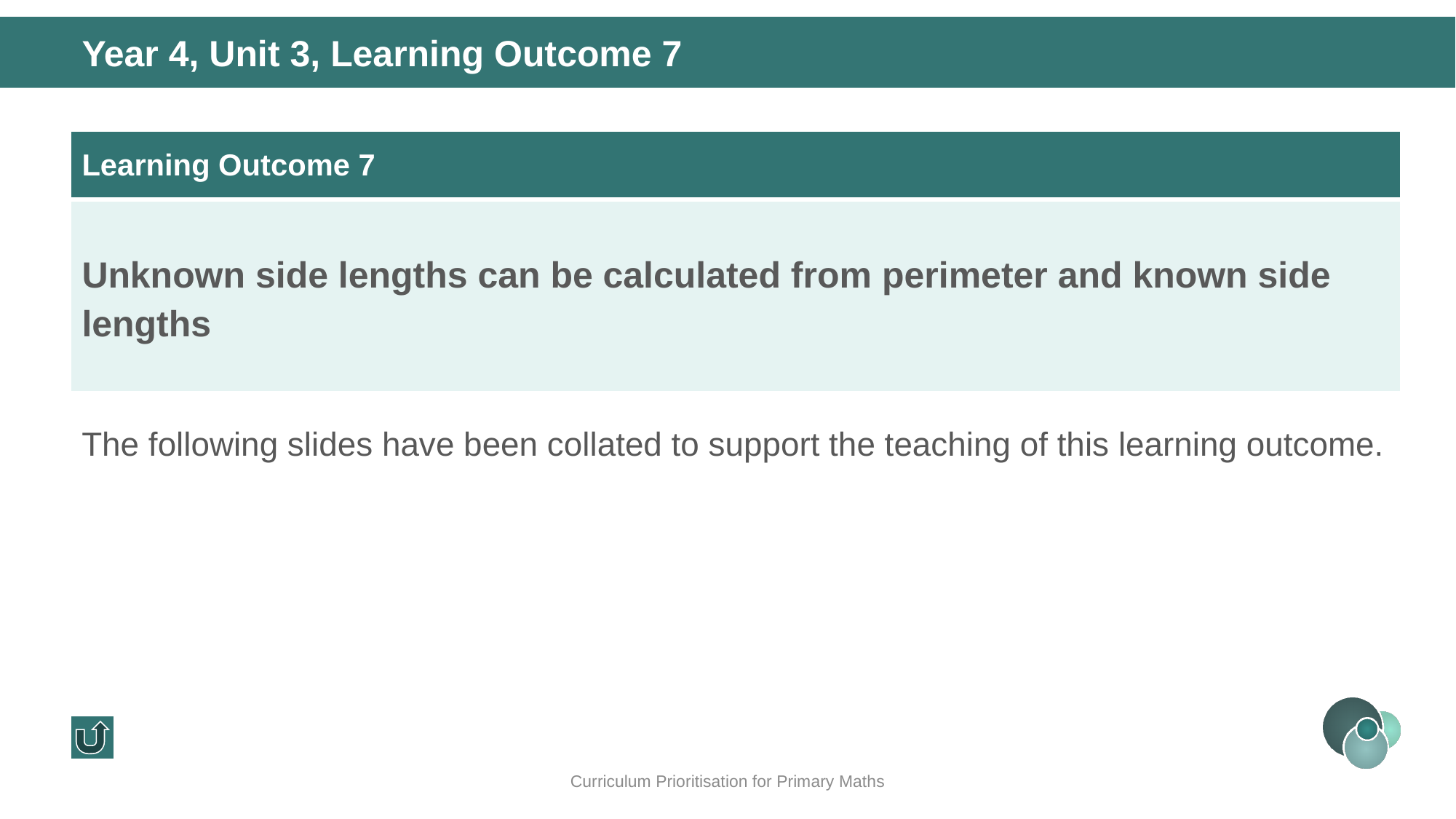

Year 4, Unit 3, Learning Outcome 7
| Learning Outcome 7 |
| --- |
| Unknown side lengths can be calculated from perimeter and known side lengths |
The following slides have been collated to support the teaching of this learning outcome.

Curriculum Prioritisation for Primary Maths